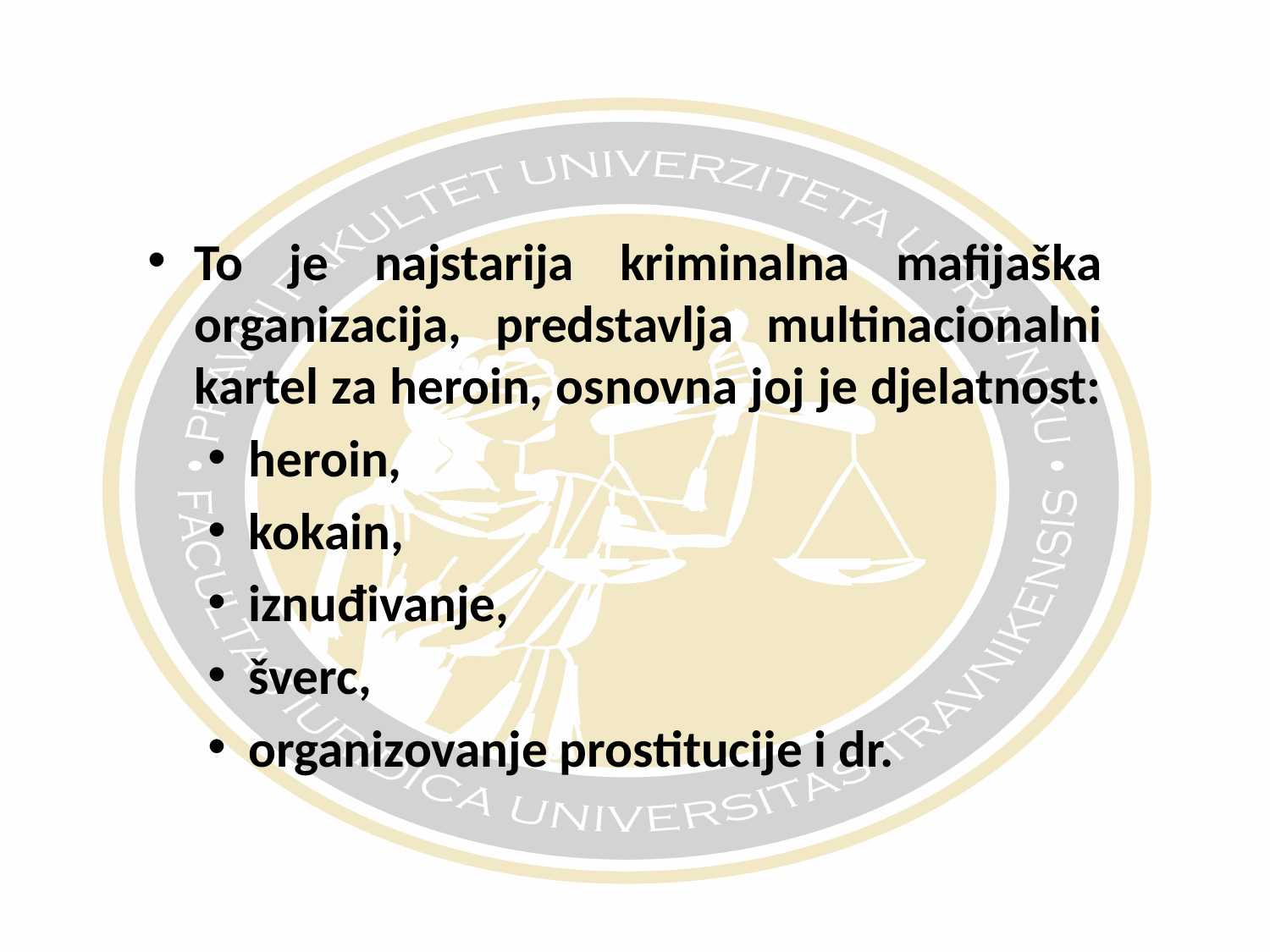

#
To je najstarija kriminalna mafijaška organizacija, predstavlja multinacionalni kartel za heroin, osnovna joj je djelatnost:
heroin,
kokain,
iznuđivanje,
šverc,
organizovanje prostitucije i dr.